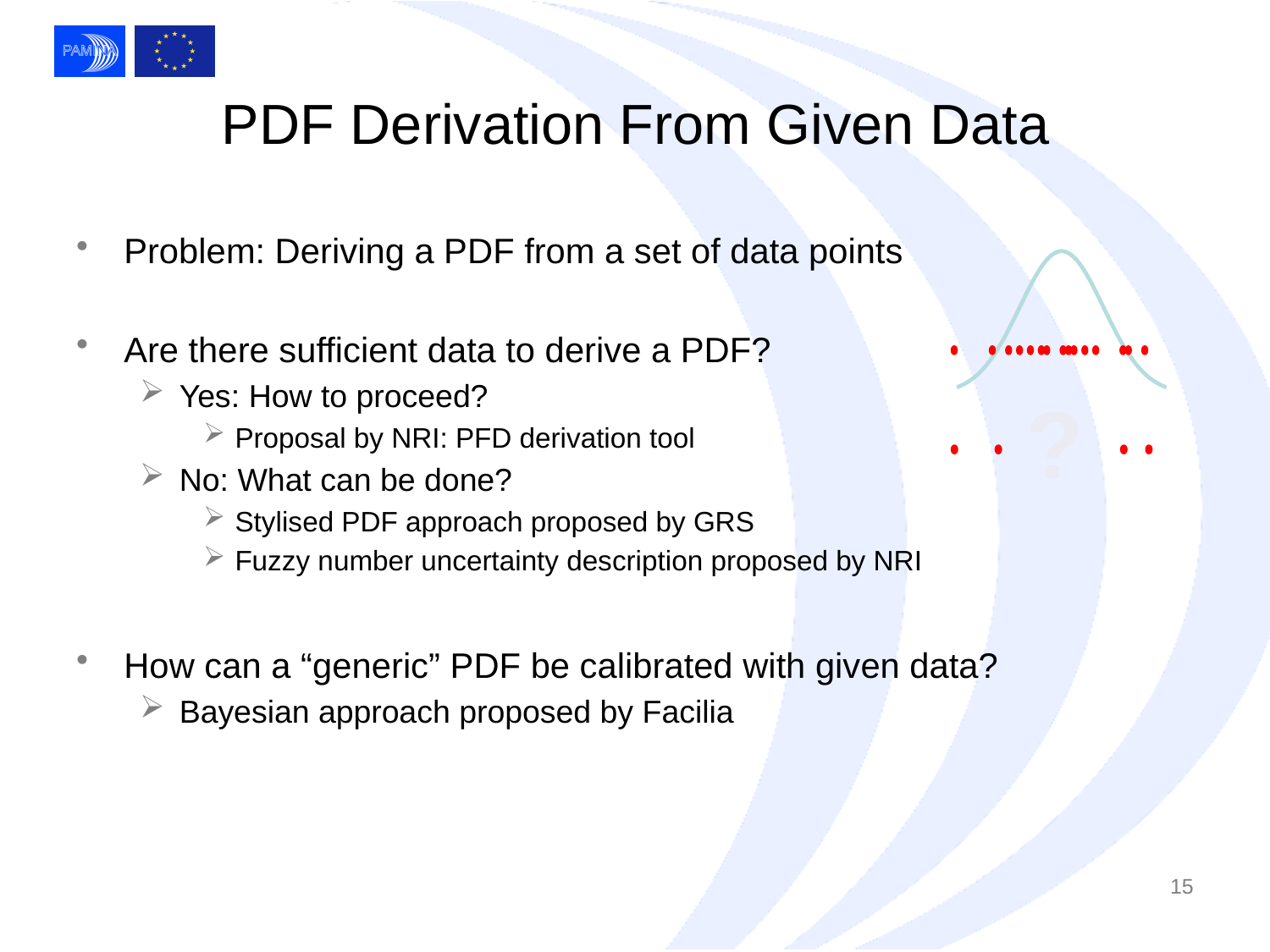

# PDF Derivation From Given Data
Problem: Deriving a PDF from a set of data points

Are there sufficient data to derive a PDF?
Yes: How to proceed?
Proposal by NRI: PFD derivation tool
No: What can be done?
Stylised PDF approach proposed by GRS
Fuzzy number uncertainty description proposed by NRI

How can a “generic” PDF be calibrated with given data?
Bayesian approach proposed by Facilia

### Chart

| Category |  |
|---|---|

?

15